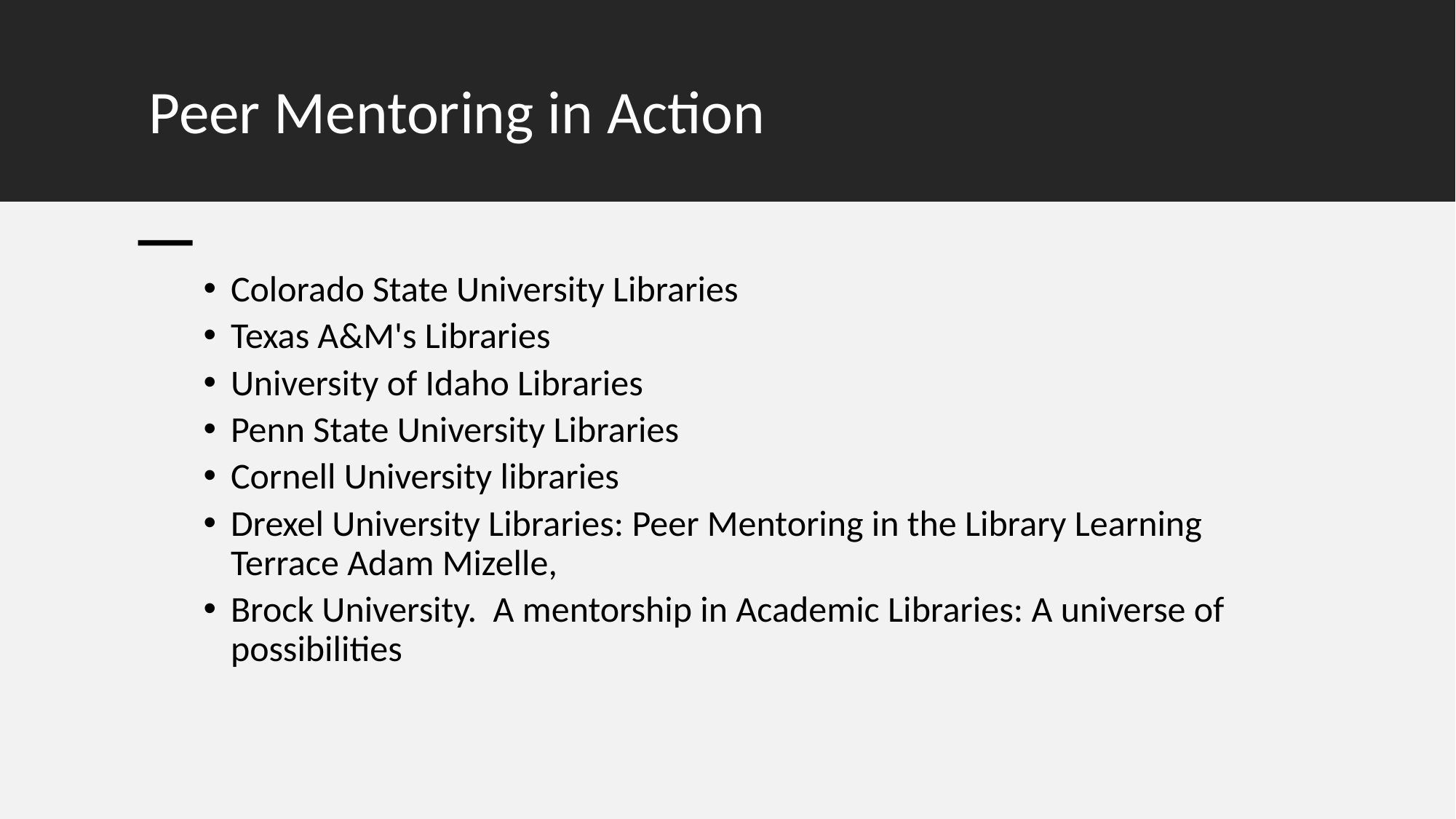

# Peer Mentoring in Action

Colorado State University Libraries
Texas A&M's Libraries
University of Idaho Libraries
Penn State University Libraries
Cornell University libraries
Drexel University Libraries: Peer Mentoring in the Library Learning Terrace Adam Mizelle,
Brock University.  A mentorship in Academic Libraries: A universe of possibilities

Shin Freedman  May 27, 2021